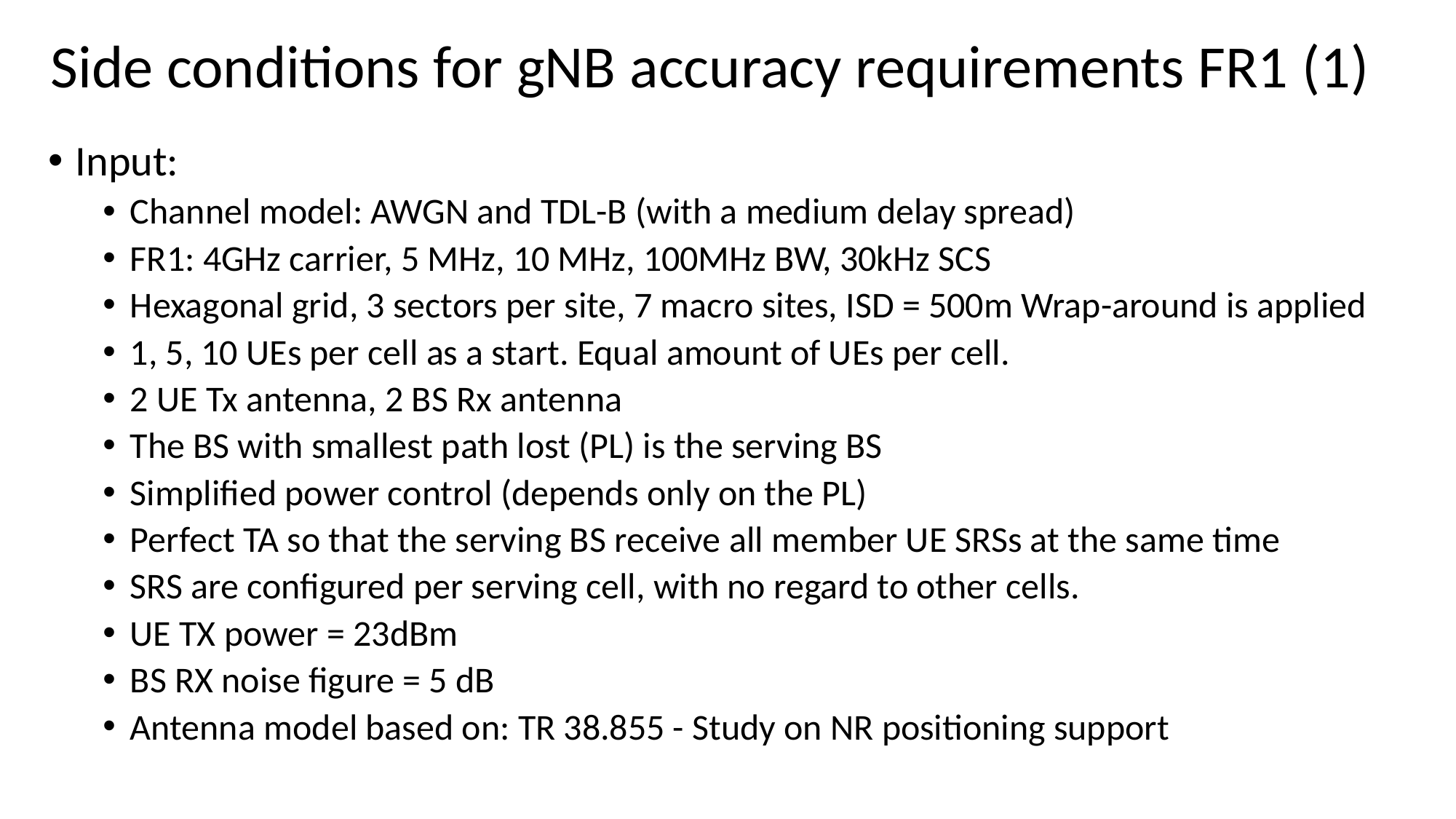

# Side conditions for gNB accuracy requirements FR1 (1)
Input:
Channel model: AWGN and TDL-B (with a medium delay spread)
FR1: 4GHz carrier, 5 MHz, 10 MHz, 100MHz BW, 30kHz SCS
Hexagonal grid, 3 sectors per site, 7 macro sites, ISD = 500m Wrap-around is applied
1, 5, 10 UEs per cell as a start. Equal amount of UEs per cell.
2 UE Tx antenna, 2 BS Rx antenna
The BS with smallest path lost (PL) is the serving BS
Simplified power control (depends only on the PL)
Perfect TA so that the serving BS receive all member UE SRSs at the same time
SRS are configured per serving cell, with no regard to other cells.
UE TX power = 23dBm
BS RX noise figure = 5 dB
Antenna model based on: TR 38.855 - Study on NR positioning support